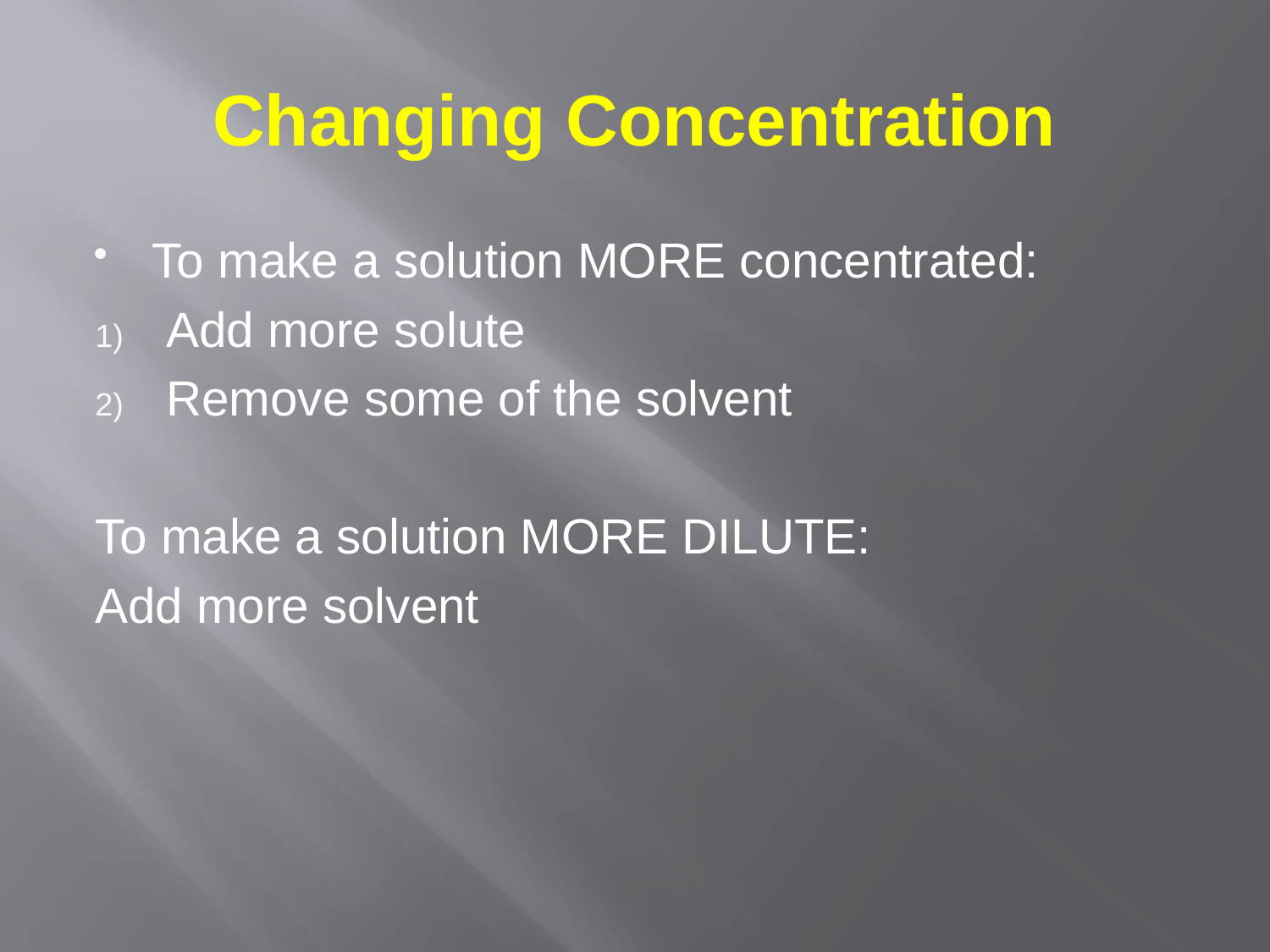

# Changing Concentration
To make a solution MORE concentrated:
Add more solute
Remove some of the solvent

To make a solution MORE DILUTE:
Add more solvent